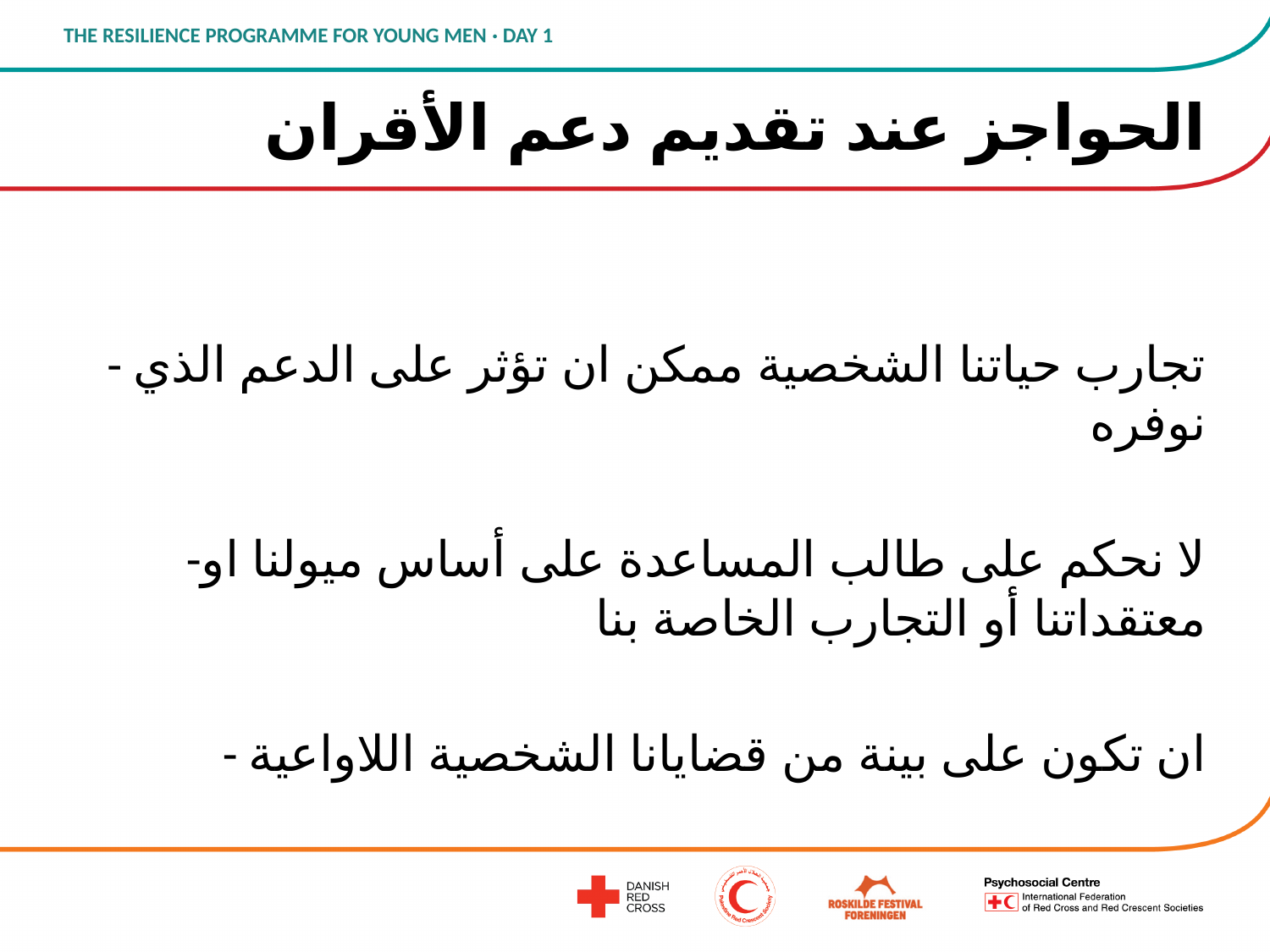

# الحواجز عند تقديم دعم الأقران

- تجارب حياتنا الشخصية ممكن ان تؤثر على الدعم الذي نوفره

-لا نحكم على طالب المساعدة على أساس ميولنا او معتقداتنا أو التجارب الخاصة بنا

- ان تكون على بينة من قضايانا الشخصية اللاواعية